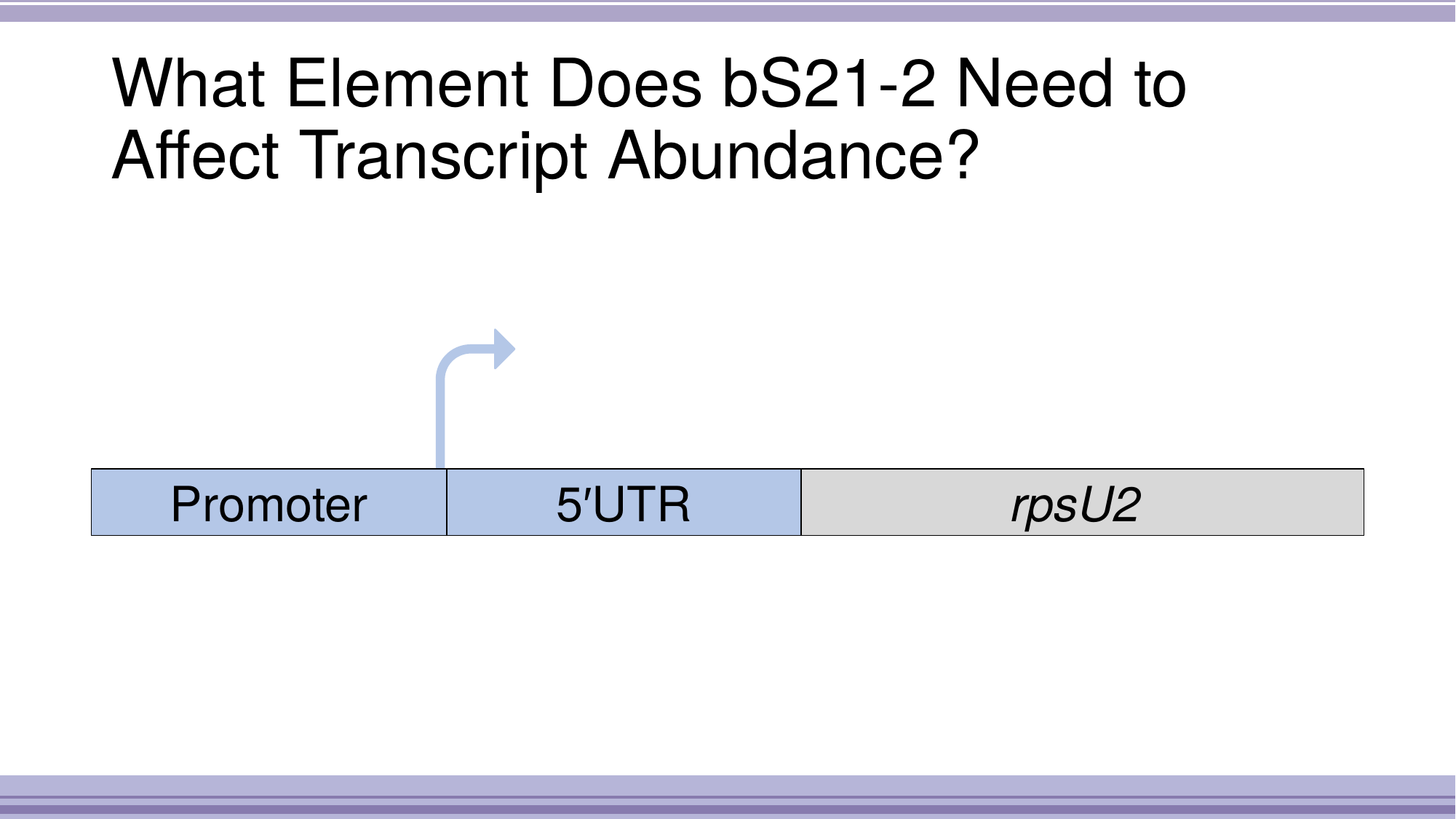

# What Element Does bS21-2 Need to Affect Transcript Abundance?

Promoter
5′UTR
rpsU2